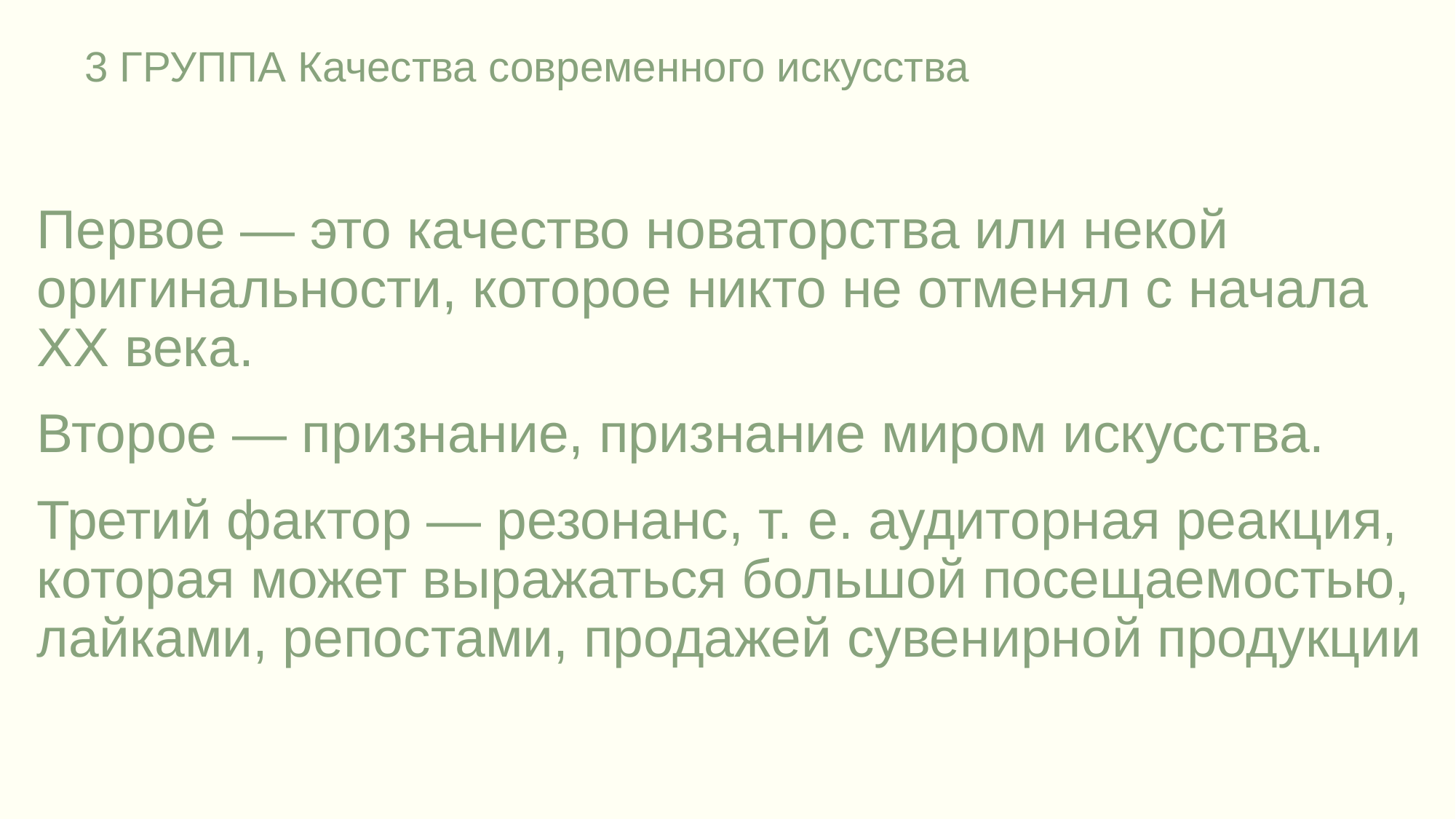

# 3 ГРУППА Качества современного искусства

Первое — это качество новаторства или некой оригинальности, которое никто не отменял с начала XX века.
Второе — признание, признание миром искусства.
Третий фактор — резонанс, т. е. аудиторная реакция, которая может выражаться большой посещаемостью, лайками, репостами, продажей сувенирной продукции